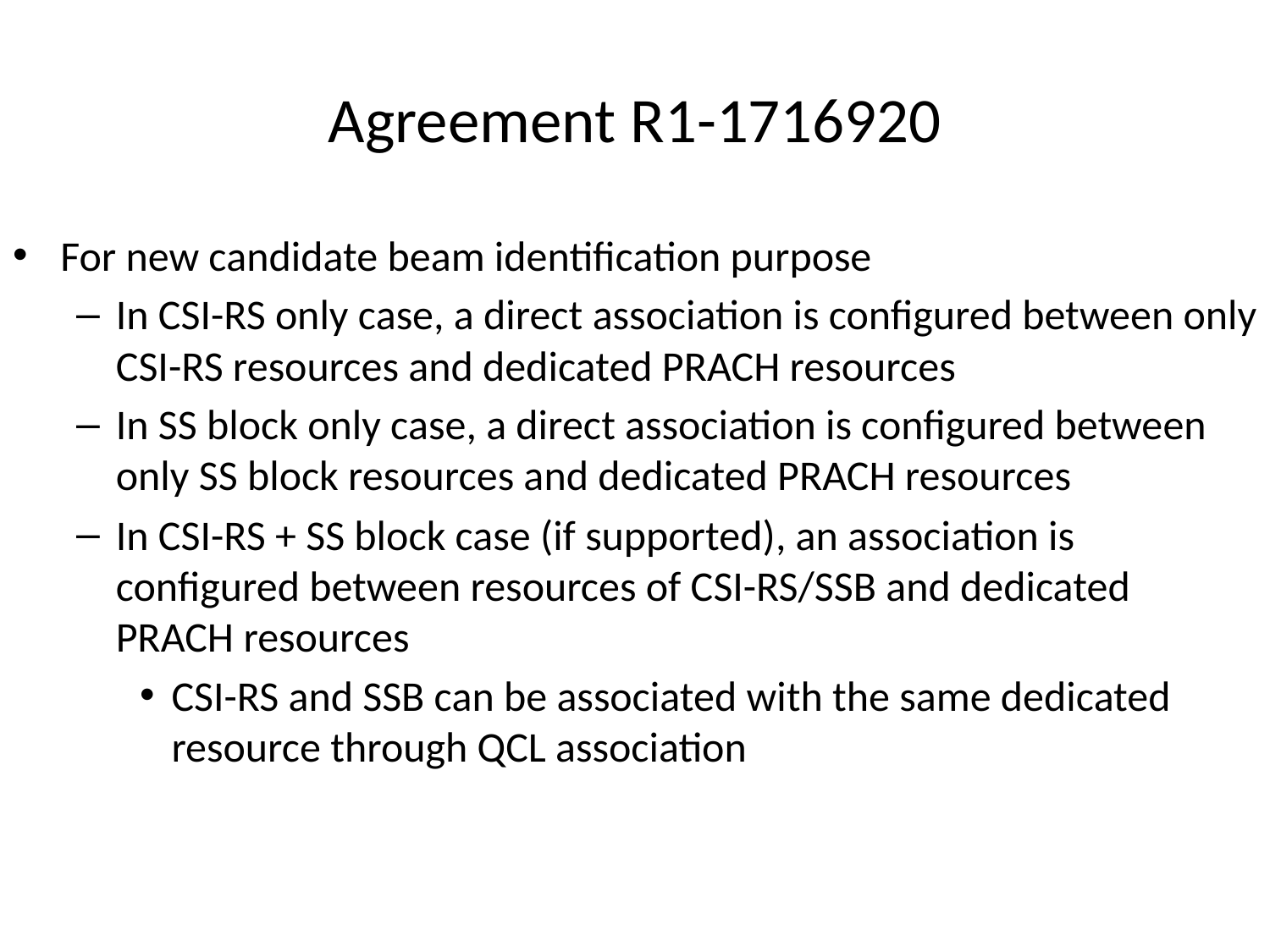

# Agreement R1-1716920
For new candidate beam identification purpose
In CSI-RS only case, a direct association is configured between only CSI-RS resources and dedicated PRACH resources
In SS block only case, a direct association is configured between only SS block resources and dedicated PRACH resources
In CSI-RS + SS block case (if supported), an association is configured between resources of CSI-RS/SSB and dedicated PRACH resources
CSI-RS and SSB can be associated with the same dedicated resource through QCL association